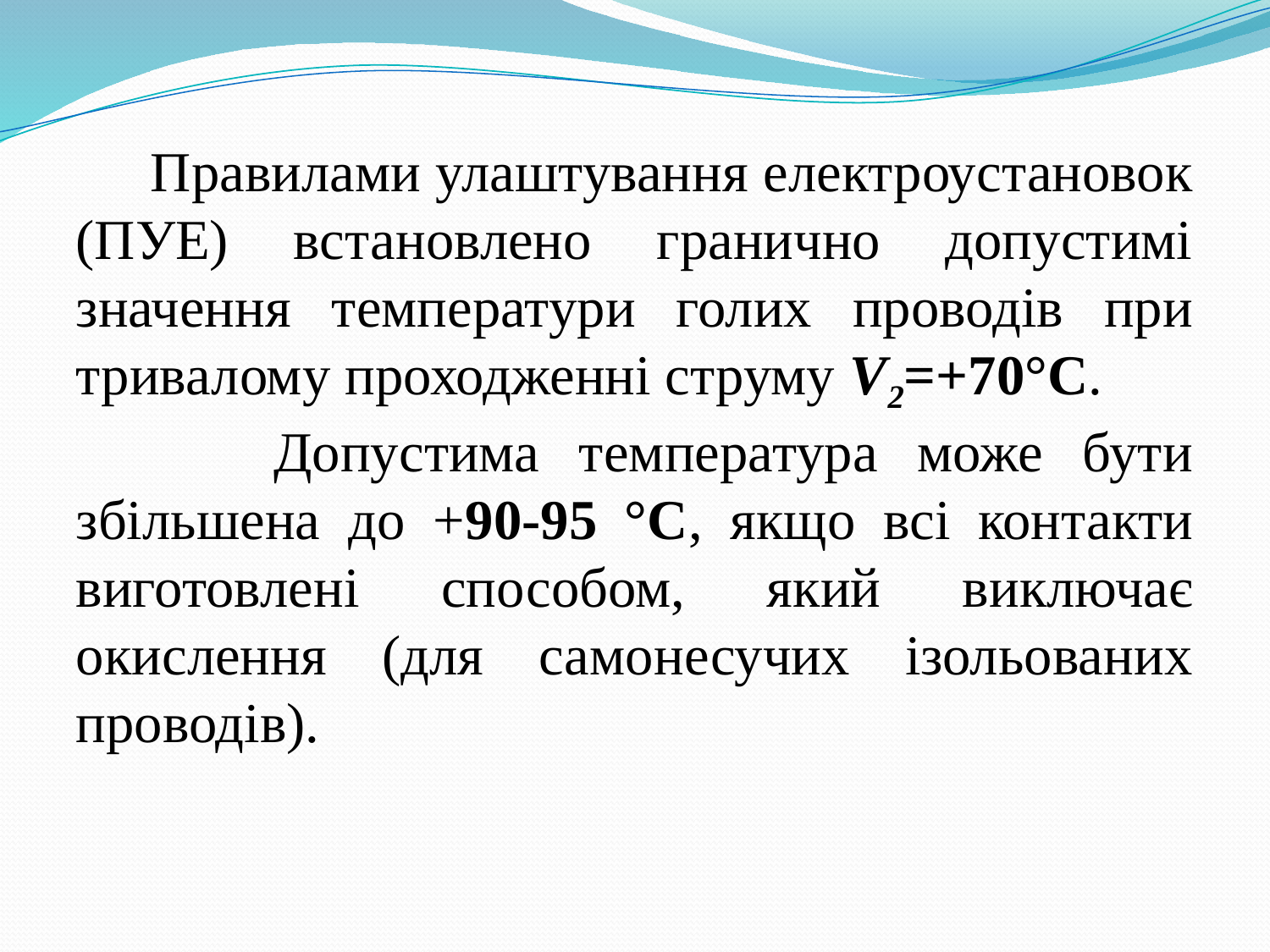

Правилами улаштування електроустановок (ПУЕ) встановлено гранично допустимі значення температури голих проводів при тривалому проходженні струму V2=+70°С.
     Допустима температура може бути збільшена до +90-95 °С, якщо всі контакти виготовлені способом, який виключає окислення (для самонесучих ізольованих проводів).